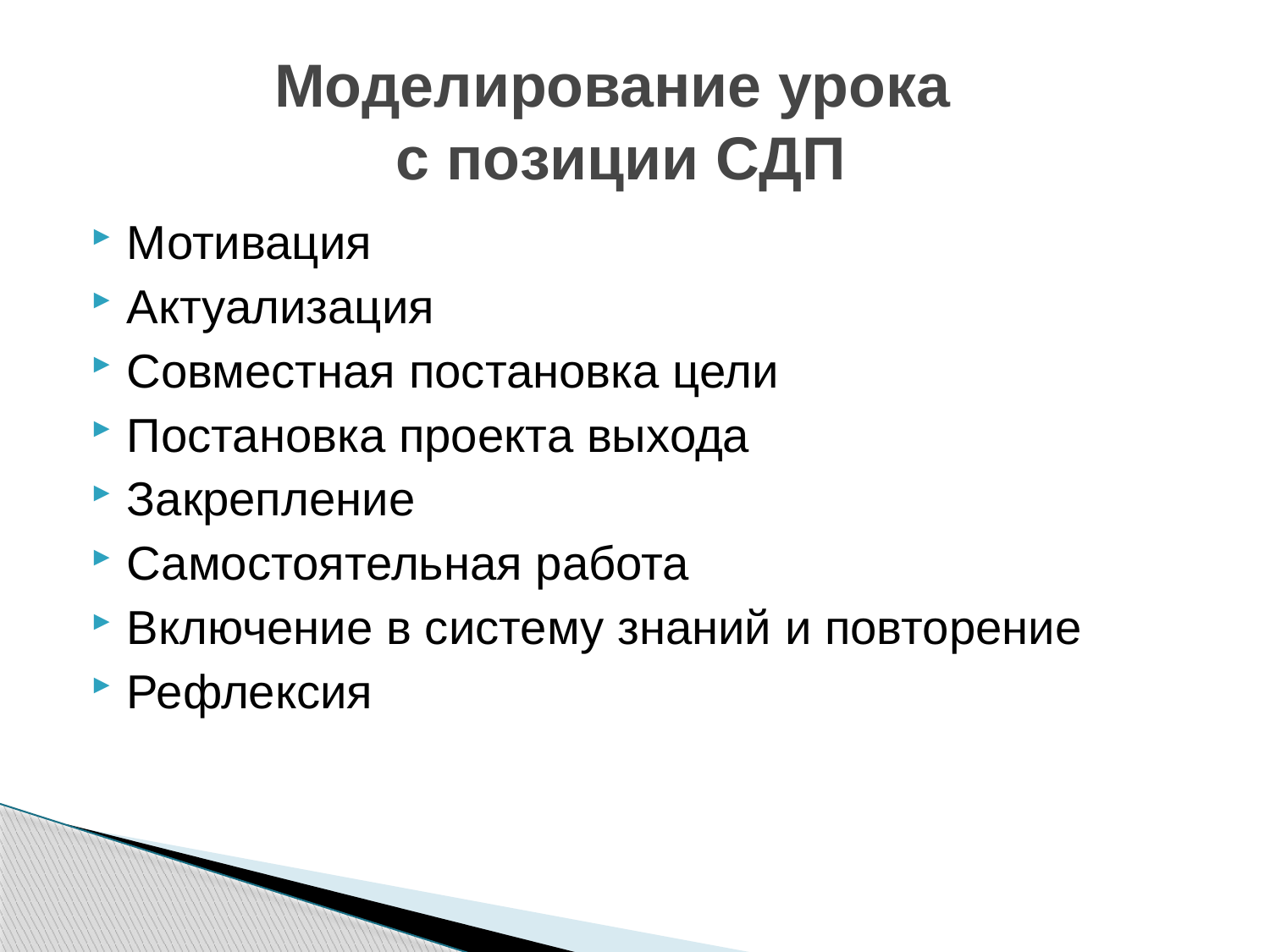

# Моделирование урока с позиции СДП
Мотивация
Актуализация
Совместная постановка цели
Постановка проекта выхода
Закрепление
Самостоятельная работа
Включение в систему знаний и повторение
Рефлексия